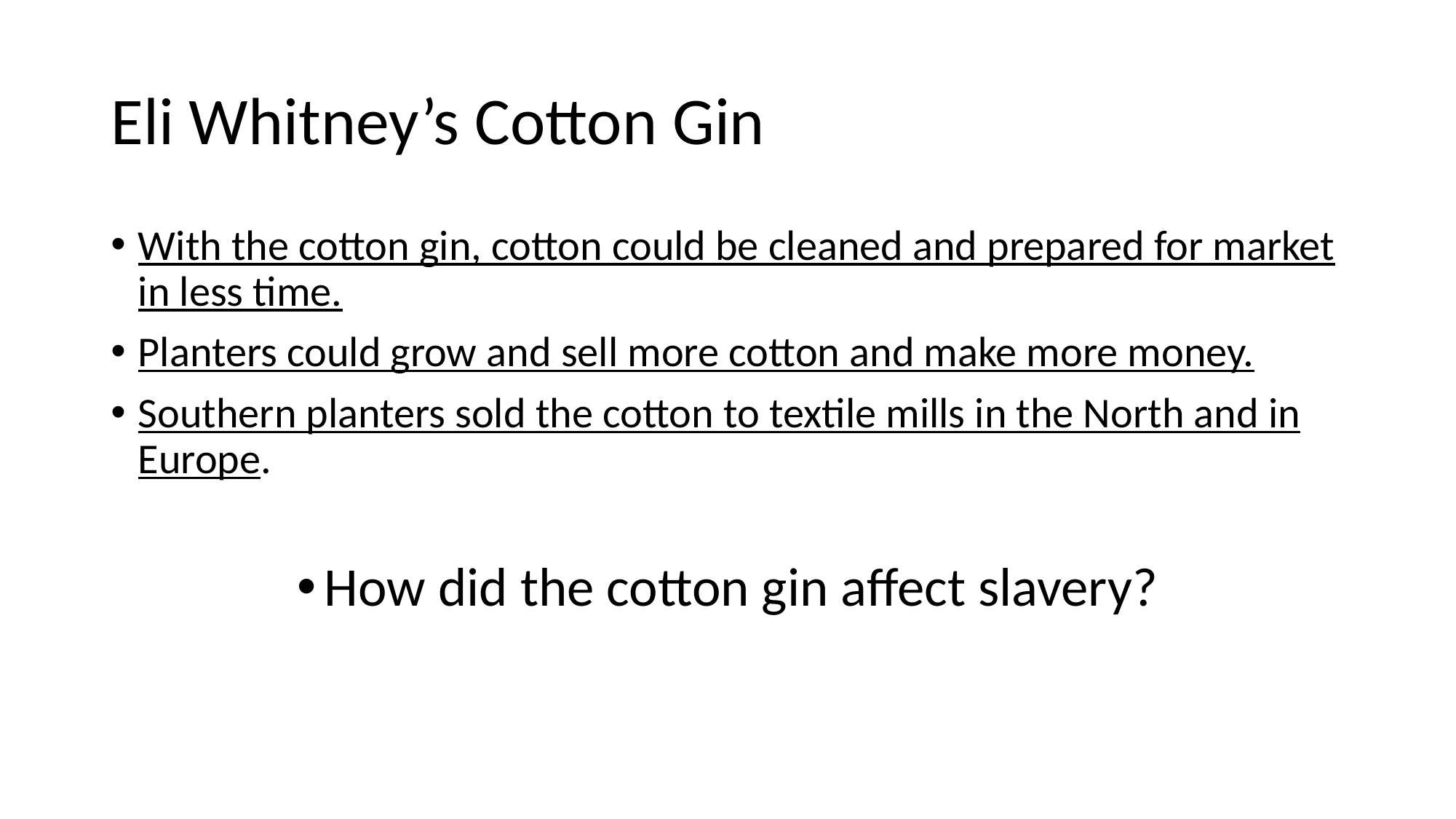

# Eli Whitney’s Cotton Gin
With the cotton gin, cotton could be cleaned and prepared for market in less time.
Planters could grow and sell more cotton and make more money.
Southern planters sold the cotton to textile mills in the North and in Europe.

How did the cotton gin affect slavery?